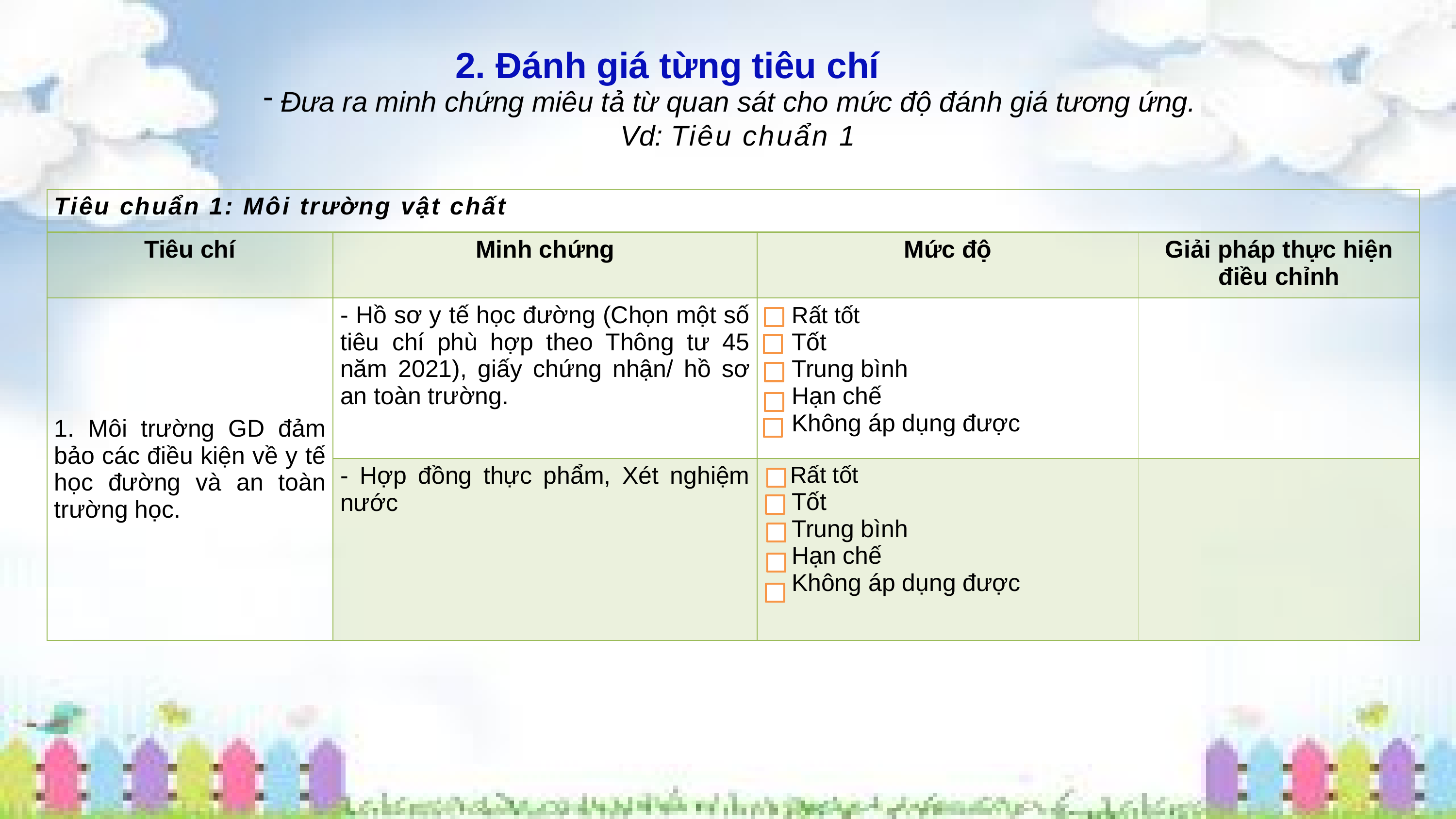

2. Đánh giá từng tiêu chí
Đưa ra minh chứng miêu tả từ quan sát cho mức độ đánh giá tương ứng.
 Vd: Tiêu chuẩn 1
| Tiêu chuẩn 1: Môi trường vật chất |  |  |  |
| --- | --- | --- | --- |
| Tiêu chí | Minh chứng | Mức độ | Giải pháp thực hiện điều chỉnh |
| 1. Môi trường GD đảm bảo các điều kiện về y tế học đường và an toàn trường học. | - Hồ sơ y tế học đường (Chọn một số tiêu chí phù hợp theo Thông tư 45 năm 2021), giấy chứng nhận/ hồ sơ an toàn trường. | Rất tốt Tốt Trung bình Hạn chế Không áp dụng được |  |
|  | - Hợp đồng thực phẩm, Xét nghiệm nước | Rất tốt Tốt Trung bình Hạn chế Không áp dụng được |  |